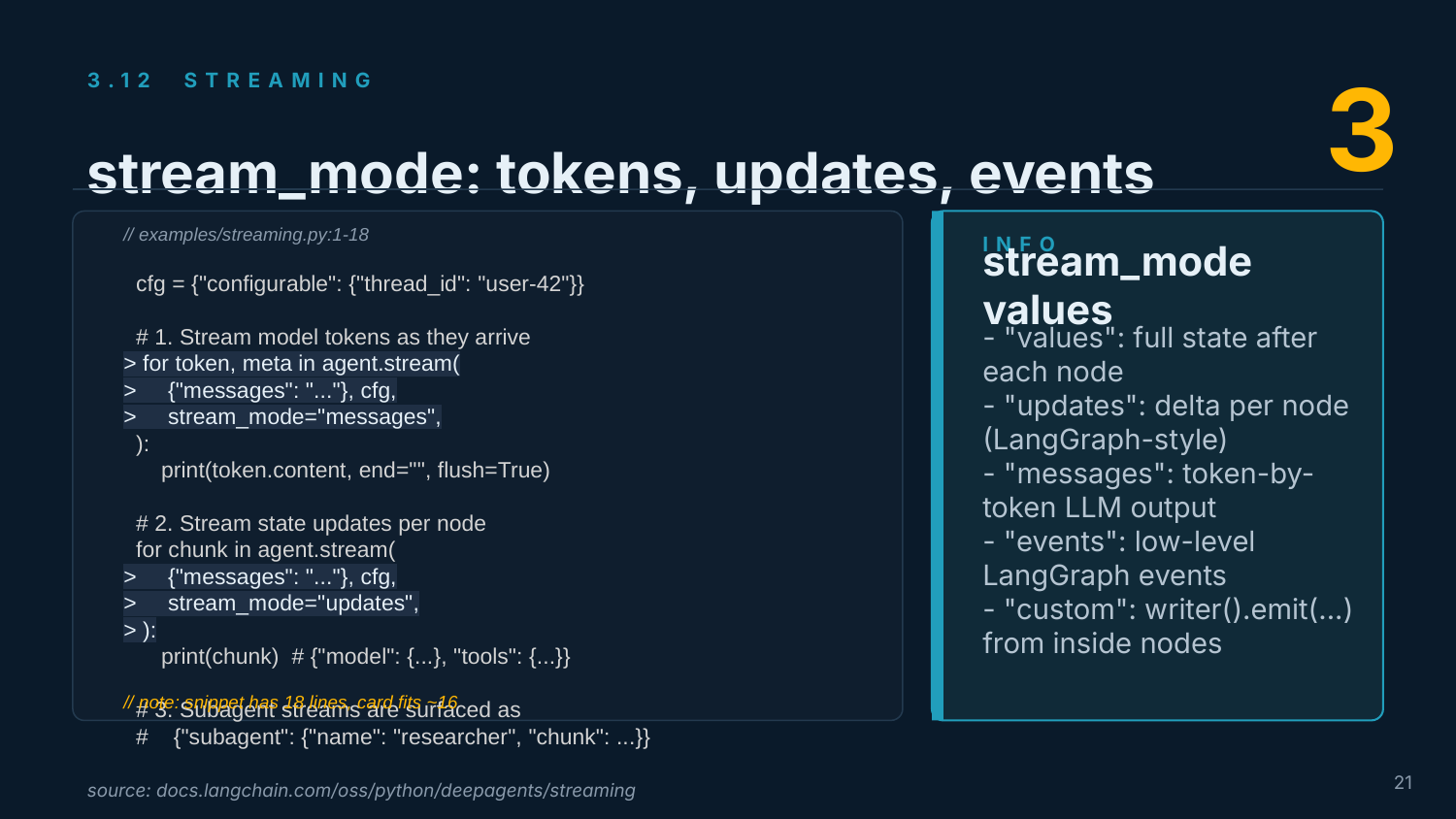

3
3.12  STREAMING
stream_mode: tokens, updates, events

// examples/streaming.py:1-18
INFO
  cfg = {"configurable": {"thread_id": "user-42"}}

  # 1. Stream model tokens as they arrive
> for token, meta in agent.stream(
>     {"messages": "..."}, cfg,
>     stream_mode="messages",
  ):
      print(token.content, end="", flush=True)

  # 2. Stream state updates per node
  for chunk in agent.stream(
>     {"messages": "..."}, cfg,
>     stream_mode="updates",
> ):
      print(chunk)  # {"model": {...}, "tools": {...}}

  # 3. Subagent streams are surfaced as
  #    {"subagent": {"name": "researcher", "chunk": ...}}

stream_mode values
- "values": full state after each node
- "updates": delta per node (LangGraph-style)
- "messages": token-by-token LLM output
- "events": low-level LangGraph events
- "custom": writer().emit(...) from inside nodes
// note: snippet has 18 lines, card fits ~16
21
source: docs.langchain.com/oss/python/deepagents/streaming